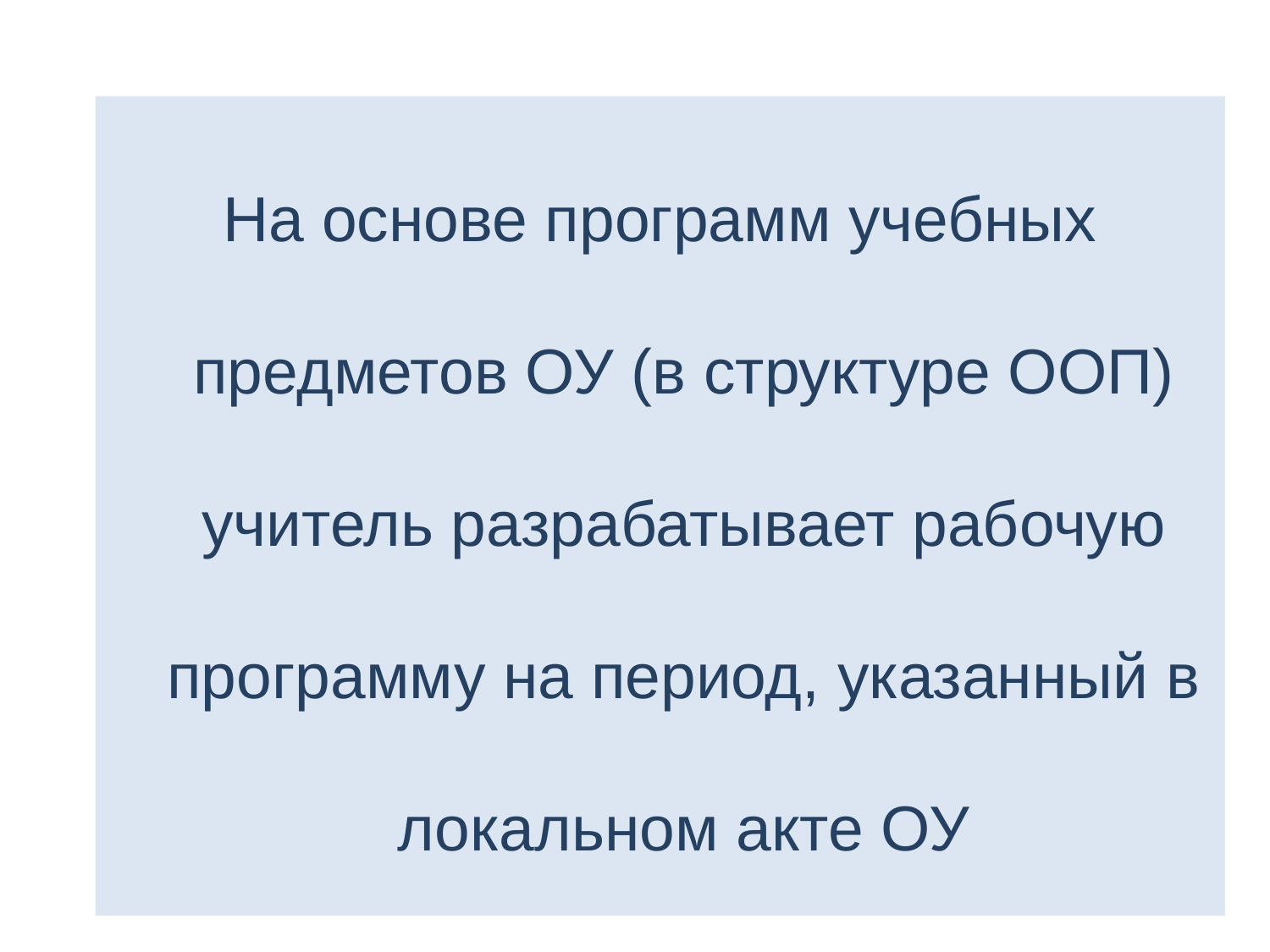

На основе программ учебных предметов ОУ (в структуре ООП) учитель разрабатывает рабочую программу на период, указанный в локальном акте ОУ